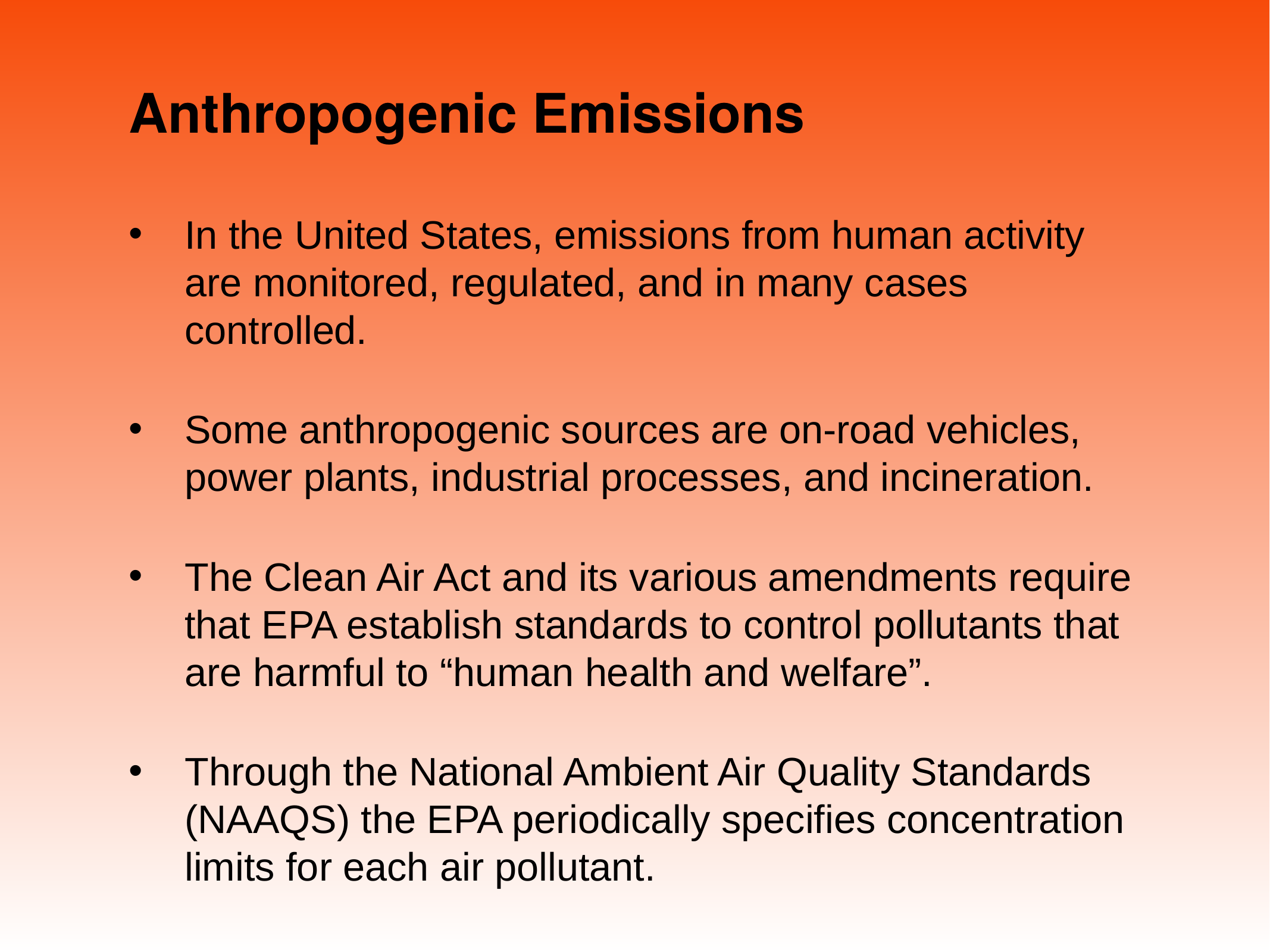

# Anthropogenic Emissions
In the United States, emissions from human activity are monitored, regulated, and in many cases controlled.
Some anthropogenic sources are on-road vehicles, power plants, industrial processes, and incineration.
The Clean Air Act and its various amendments require that EPA establish standards to control pollutants that are harmful to “human health and welfare”.
Through the National Ambient Air Quality Standards (NAAQS) the EPA periodically specifies concentration limits for each air pollutant.